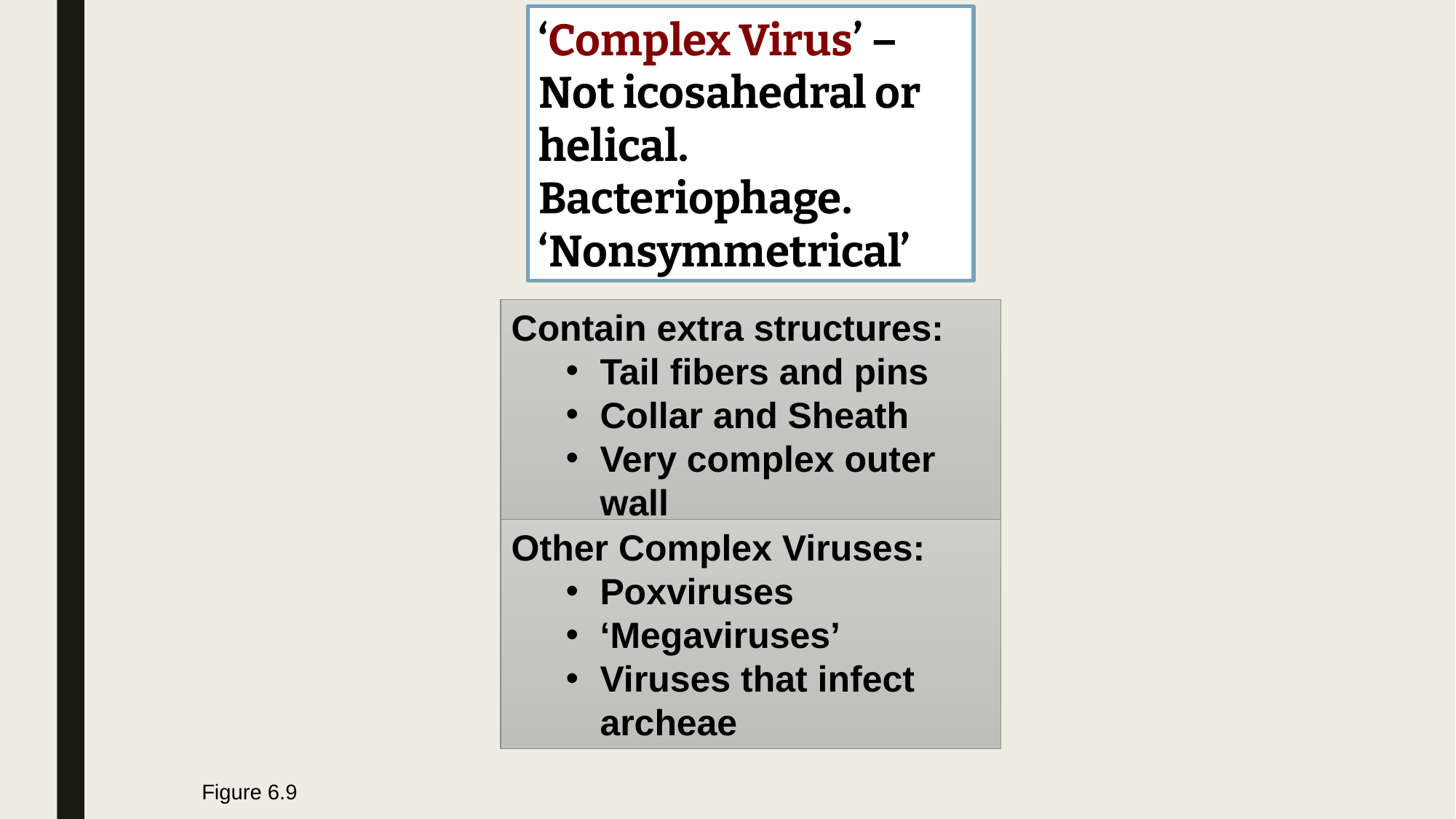

‘Complex Virus’ – Not icosahedral or helical. Bacteriophage.  ‘Nonsymmetrical’
Contain extra structures:
Tail fibers and pins
Collar and Sheath
Very complex outer wall
Other Complex Viruses:
Poxviruses
‘Megaviruses’
Viruses that infect archeae
Figure 6.9